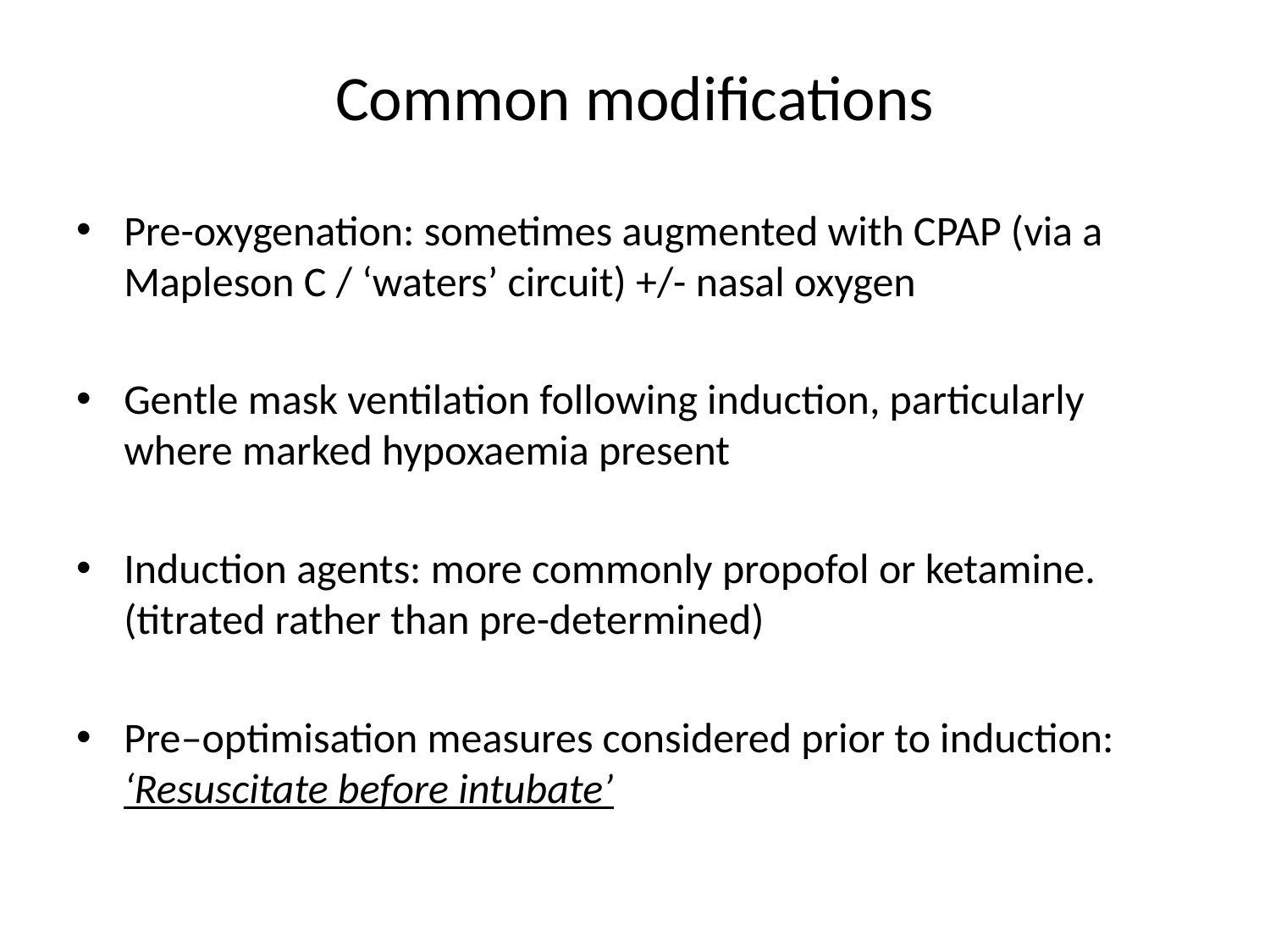

# Common modifications
Pre-oxygenation: sometimes augmented with CPAP (via a Mapleson C / ‘waters’ circuit) +/- nasal oxygen

Gentle mask ventilation following induction, particularly where marked hypoxaemia present

Induction agents: more commonly propofol or ketamine. (titrated rather than pre-determined)

Pre–optimisation measures considered prior to induction: ‘Resuscitate before intubate’